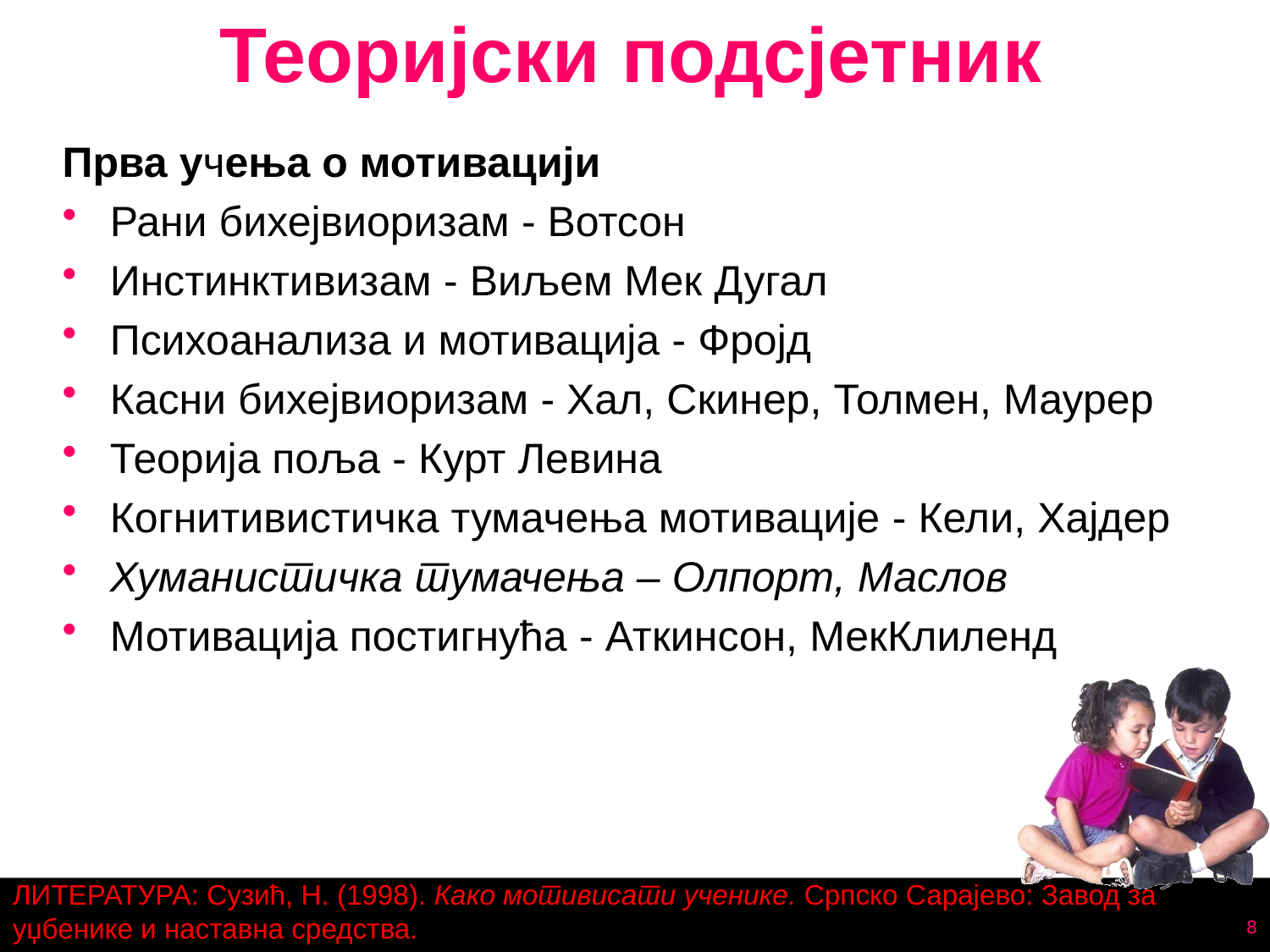

# Теоријски подсјетник
Прва учења о мотивацији
Рани бихејвиоризам - Вотсон
Инстинктивизам - Виљем Мек Дугал
Психоанализа и мотивација - Фројд
Касни бихејвиоризам - Хал, Скинер, Толмен, Маурер
Теорија поља - Курт Левина
Когнитивистичка тумачења мотивације - Кели, Хајдер
Хуманистичка тумачења – Олпорт, Маслов
Мотивација постигнућа - Аткинсон, МекКлиленд

ЛИТЕРАТУРА: Сузић, Н. (1998). Како мотивисати ученике. Српско Сарајево: Завод за уџбенике и наставна средства.
8